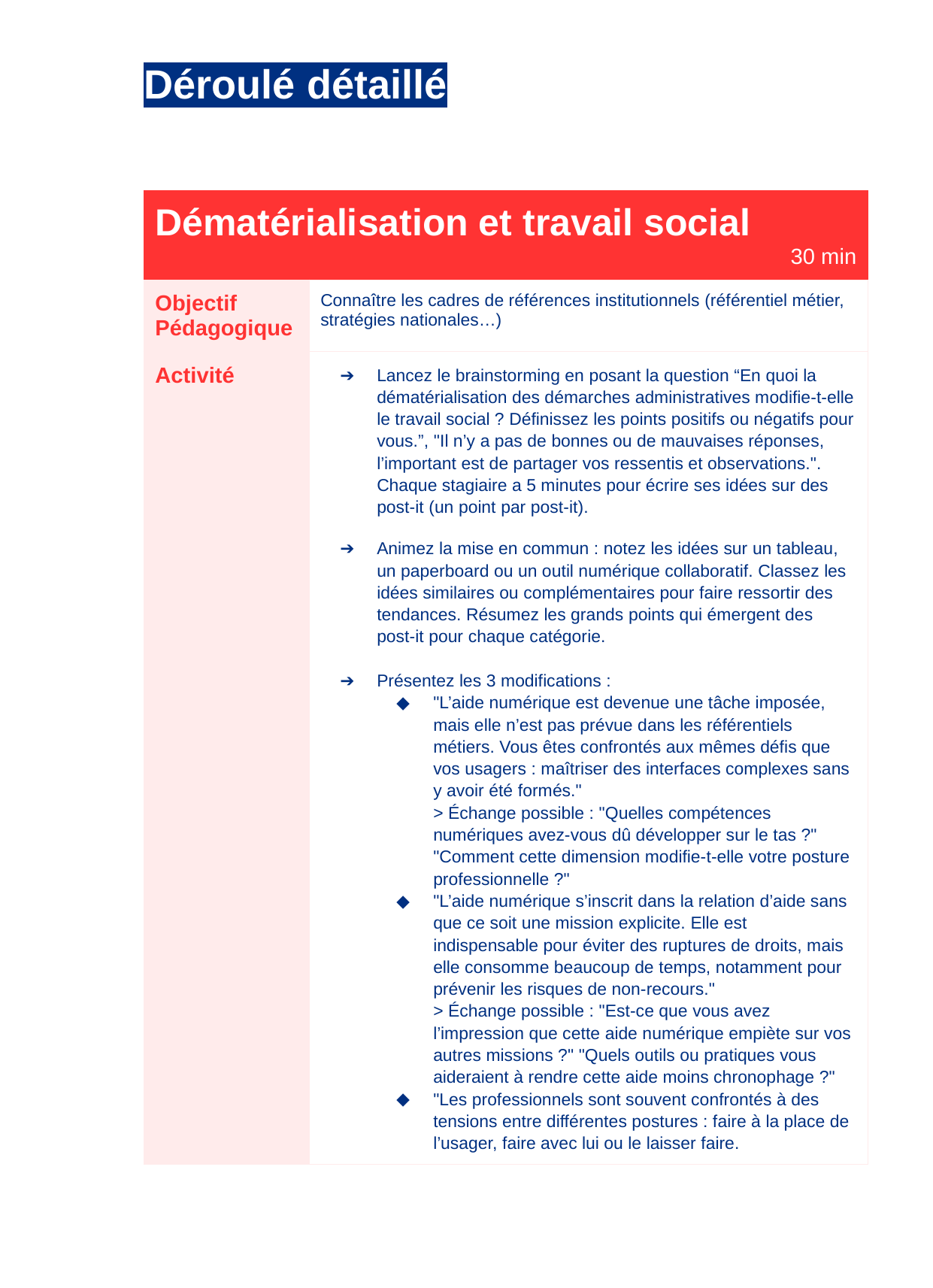

Déroulé détaillé
| Dématérialisation et travail social 30 min |  |
| --- | --- |
| Objectif Pédagogique | Connaître les cadres de références institutionnels (référentiel métier, stratégies nationales…) |
| Activité | Lancez le brainstorming en posant la question “En quoi la dématérialisation des démarches administratives modifie-t-elle le travail social ? Définissez les points positifs ou négatifs pour vous.”, "Il n’y a pas de bonnes ou de mauvaises réponses, l’important est de partager vos ressentis et observations.". Chaque stagiaire a 5 minutes pour écrire ses idées sur des post-it (un point par post-it). Animez la mise en commun : notez les idées sur un tableau, un paperboard ou un outil numérique collaboratif. Classez les idées similaires ou complémentaires pour faire ressortir des tendances. Résumez les grands points qui émergent des post-it pour chaque catégorie. Présentez les 3 modifications : "L’aide numérique est devenue une tâche imposée, mais elle n’est pas prévue dans les référentiels métiers. Vous êtes confrontés aux mêmes défis que vos usagers : maîtriser des interfaces complexes sans y avoir été formés." > Échange possible : "Quelles compétences numériques avez-vous dû développer sur le tas ?" "Comment cette dimension modifie-t-elle votre posture professionnelle ?" "L’aide numérique s’inscrit dans la relation d’aide sans que ce soit une mission explicite. Elle est indispensable pour éviter des ruptures de droits, mais elle consomme beaucoup de temps, notamment pour prévenir les risques de non-recours." > Échange possible : "Est-ce que vous avez l’impression que cette aide numérique empiète sur vos autres missions ?" "Quels outils ou pratiques vous aideraient à rendre cette aide moins chronophage ?" "Les professionnels sont souvent confrontés à des tensions entre différentes postures : faire à la place de l’usager, faire avec lui ou le laisser faire. |